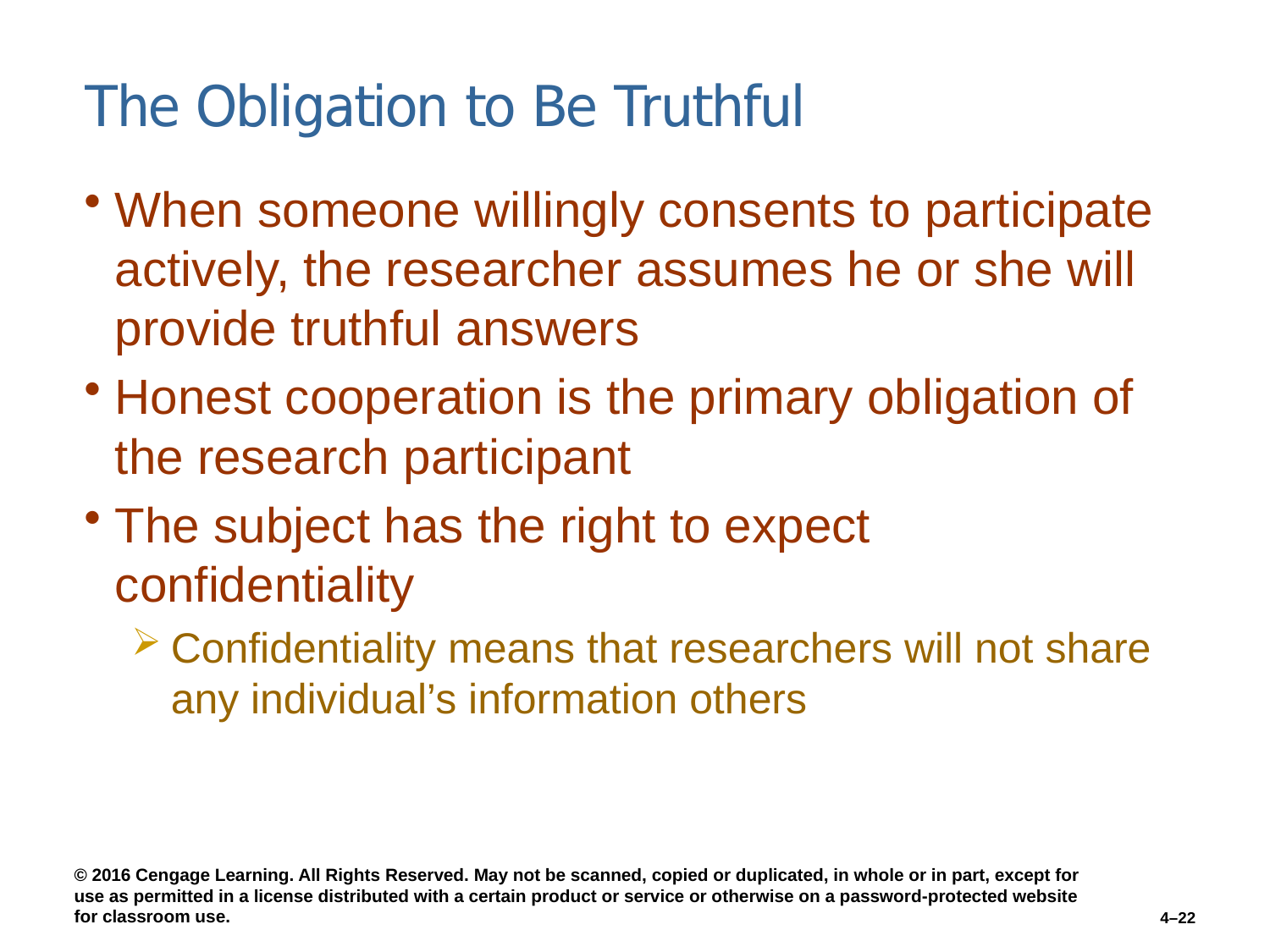

# The Obligation to Be Truthful
When someone willingly consents to participate actively, the researcher assumes he or she will provide truthful answers
Honest cooperation is the primary obligation of the research participant
The subject has the right to expect confidentiality
Confidentiality means that researchers will not share any individual’s information others
4–22
© 2016 Cengage Learning. All Rights Reserved. May not be scanned, copied or duplicated, in whole or in part, except for use as permitted in a license distributed with a certain product or service or otherwise on a password-protected website for classroom use.